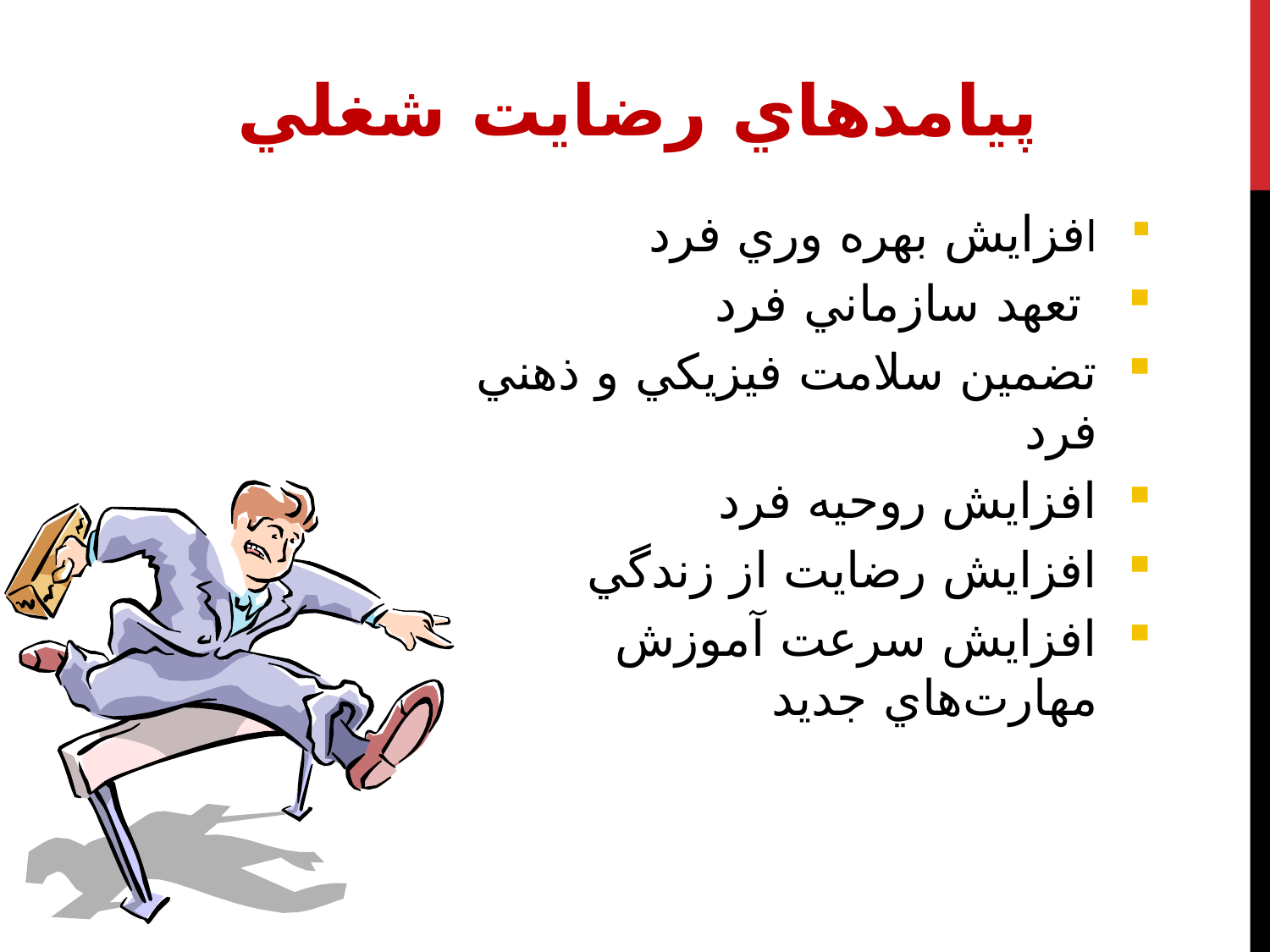

پيامدهاي رضايت شغلي
افزايش بهره وري فرد
 تعهد سازماني فرد
تضمين سلامت فيزيكي و ذهني فرد
افزايش روحيه فرد
افزايش رضايت از زندگي
افزايش سرعت آموزش مهارت‌هاي جديد